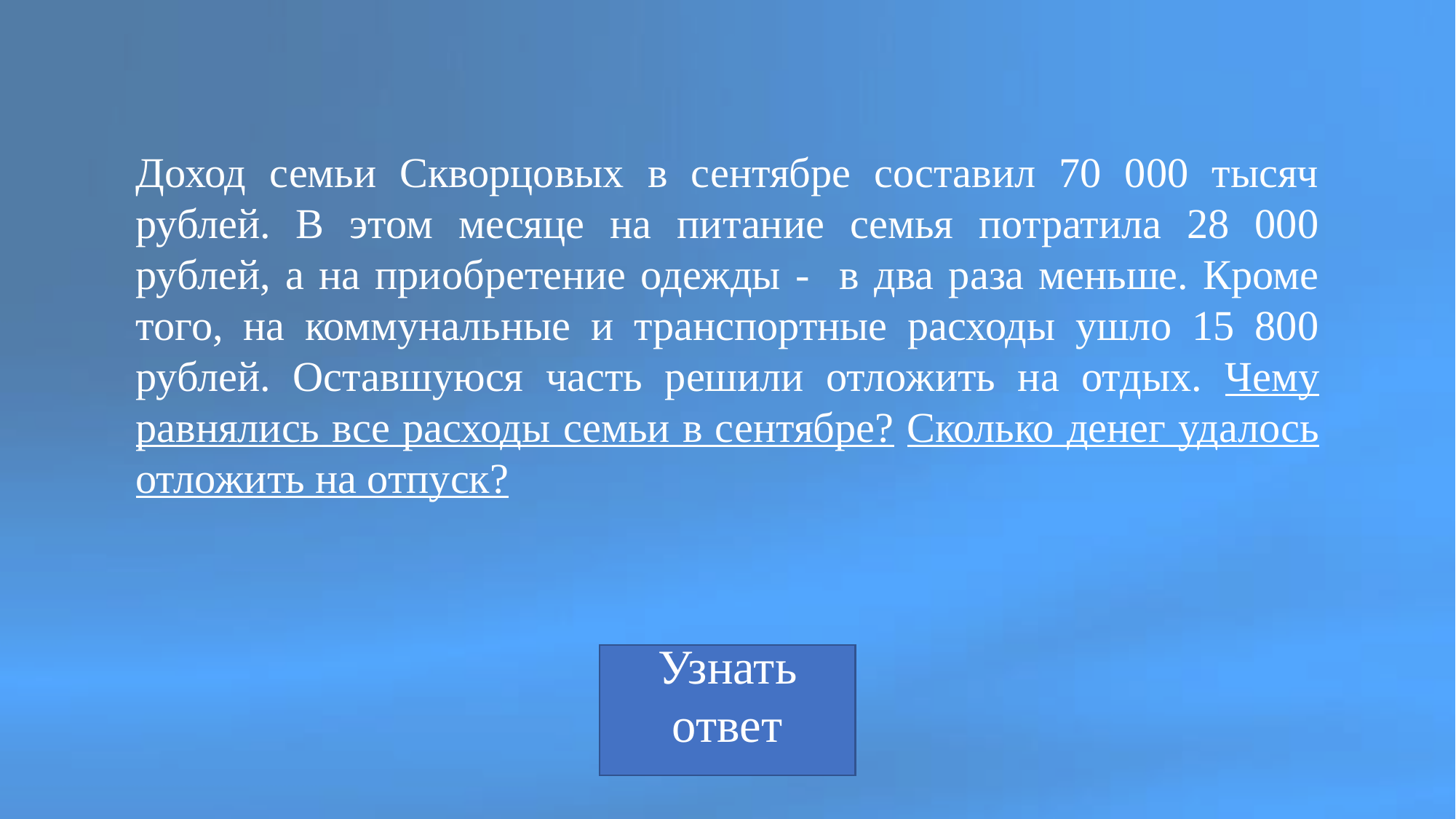

Доход семьи Скворцовых в сентябре составил 70 000 тысяч рублей. В этом месяце на питание семья потратила 28 000 рублей, а на приобретение одежды -  в два раза меньше. Кроме того, на коммунальные и транспортные расходы ушло 15 800 рублей. Оставшуюся часть решили отложить на отдых. Чему равнялись все расходы семьи в сентябре? Сколько денег удалось отложить на отпуск?